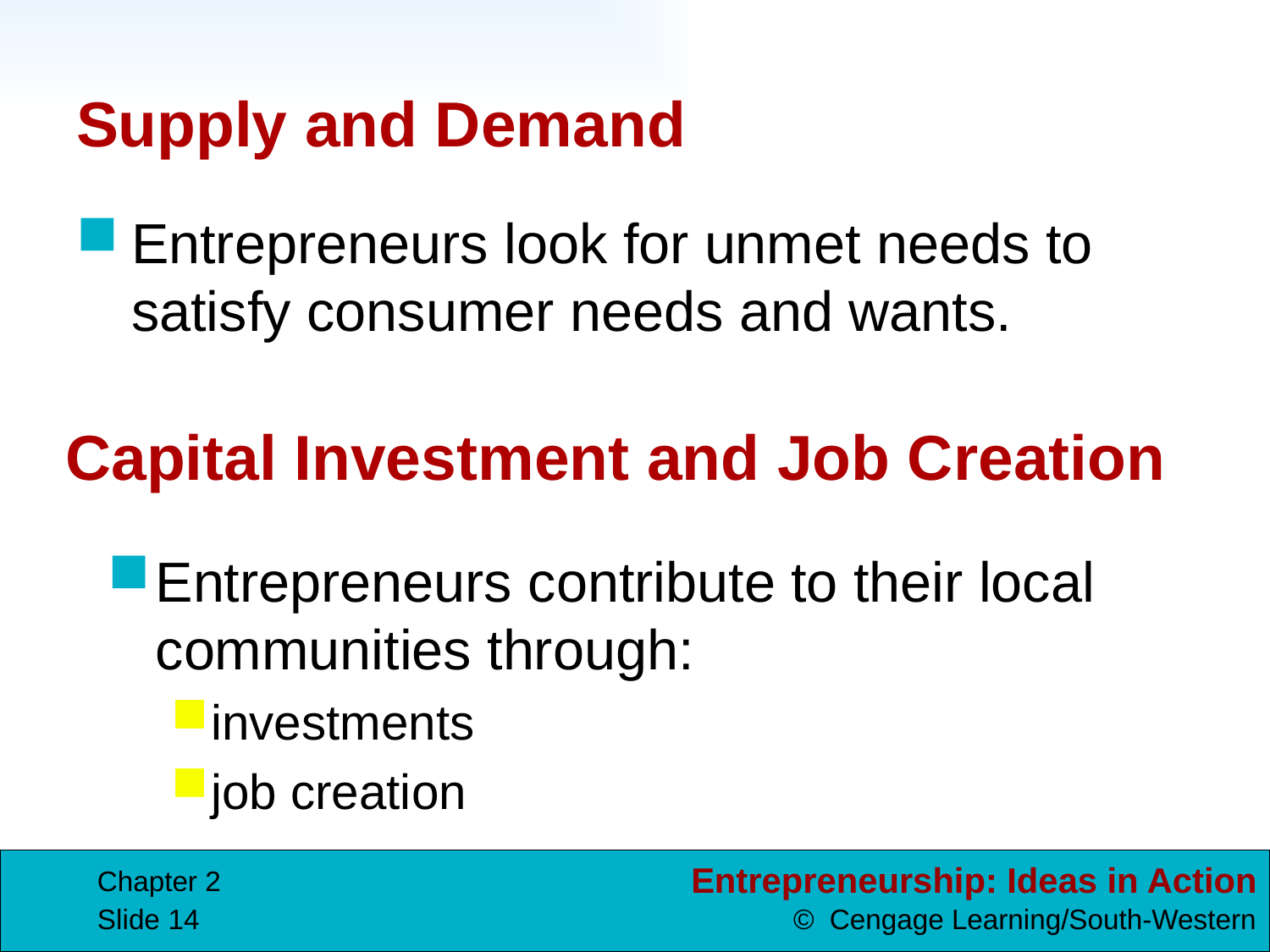

# Supply and Demand
Entrepreneurs look for unmet needs to satisfy consumer needs and wants.
Capital Investment and Job Creation
Entrepreneurs contribute to their local communities through:
investments
job creation
Chapter 2
Slide 14